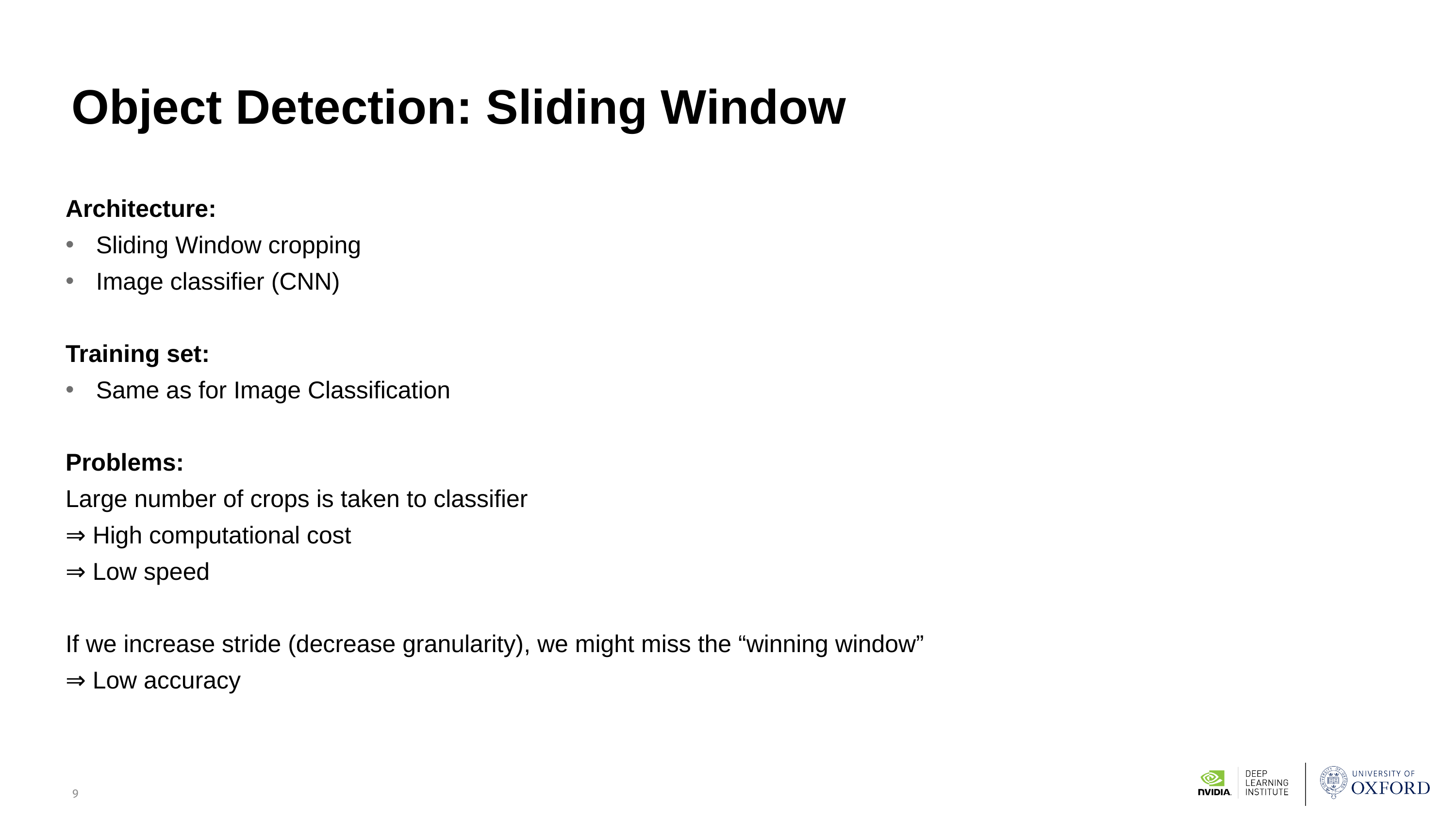

# Object Detection: Sliding Window
Architecture:
Sliding Window cropping
Image classifier (CNN)

Training set:
Same as for Image Classification

Problems:
Large number of crops is taken to classifier
⇒ High computational cost
⇒ Low speed

If we increase stride (decrease granularity), we might miss the “winning window”
⇒ Low accuracy